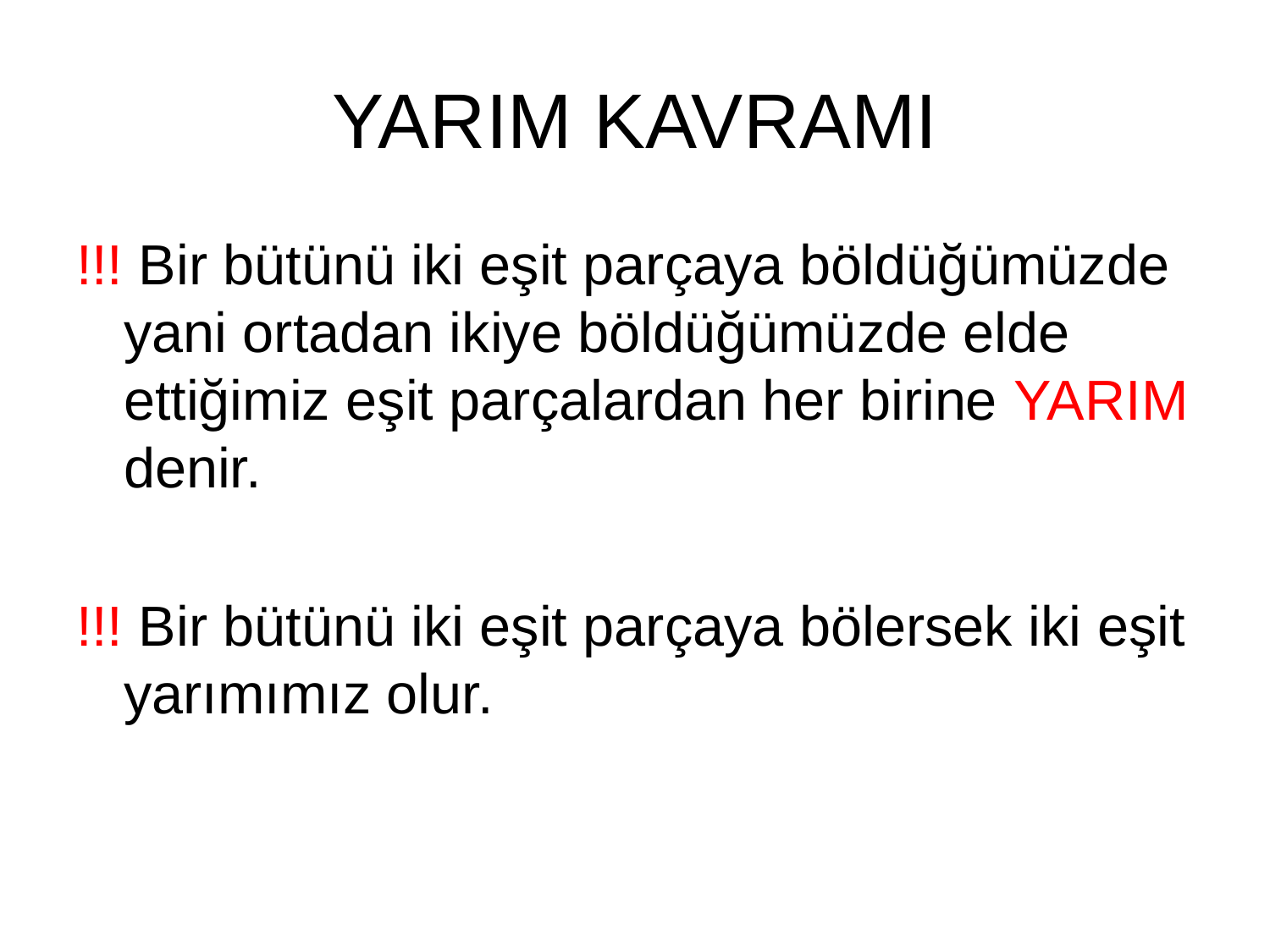

# YARIM KAVRAMI
!!! Bir bütünü iki eşit parçaya böldüğümüzde yani ortadan ikiye böldüğümüzde elde ettiğimiz eşit parçalardan her birine YARIM denir.

!!! Bir bütünü iki eşit parçaya bölersek iki eşit yarımımız olur.